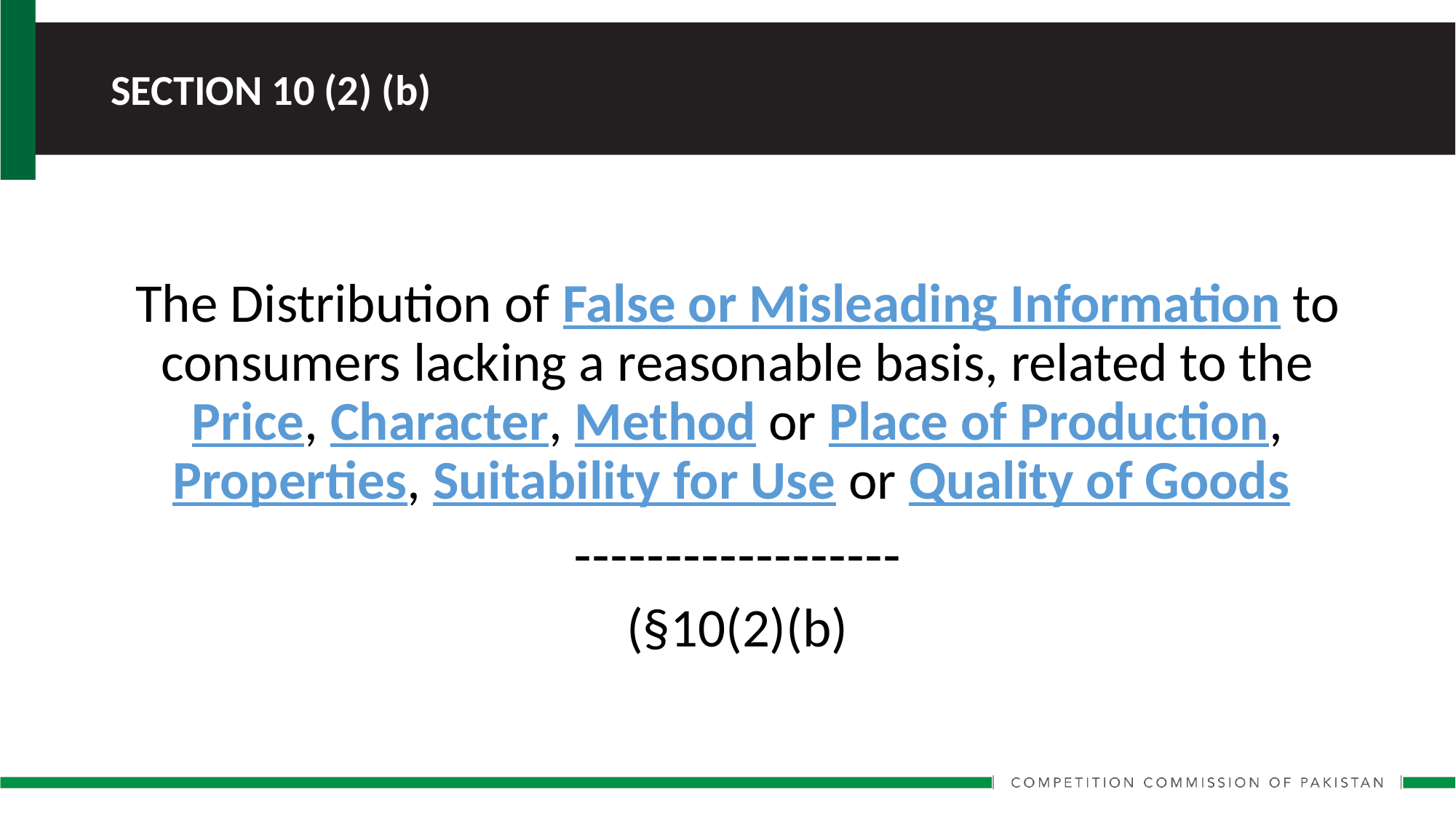

SECTION 10 (2) (b)
The Distribution of False or Misleading Information to consumers lacking a reasonable basis, related to the Price, Character, Method or Place of Production, Properties, Suitability for Use or Quality of Goods
------------------
(§10(2)(b)